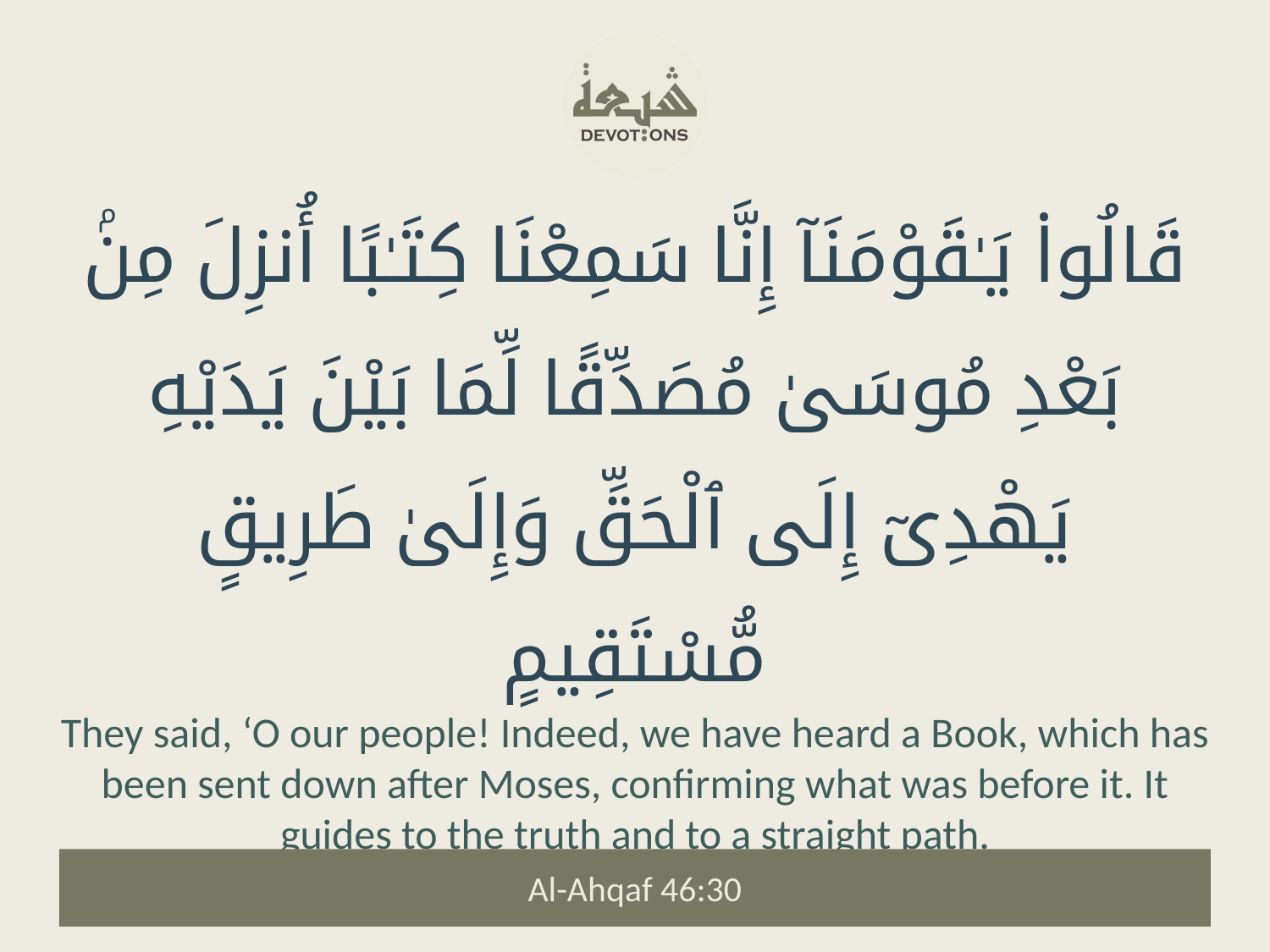

قَالُوا۟ يَـٰقَوْمَنَآ إِنَّا سَمِعْنَا كِتَـٰبًا أُنزِلَ مِنۢ بَعْدِ مُوسَىٰ مُصَدِّقًا لِّمَا بَيْنَ يَدَيْهِ يَهْدِىٓ إِلَى ٱلْحَقِّ وَإِلَىٰ طَرِيقٍ مُّسْتَقِيمٍ
They said, ‘O our people! Indeed, we have heard a Book, which has been sent down after Moses, confirming what was before it. It guides to the truth and to a straight path.
Al-Ahqaf 46:30